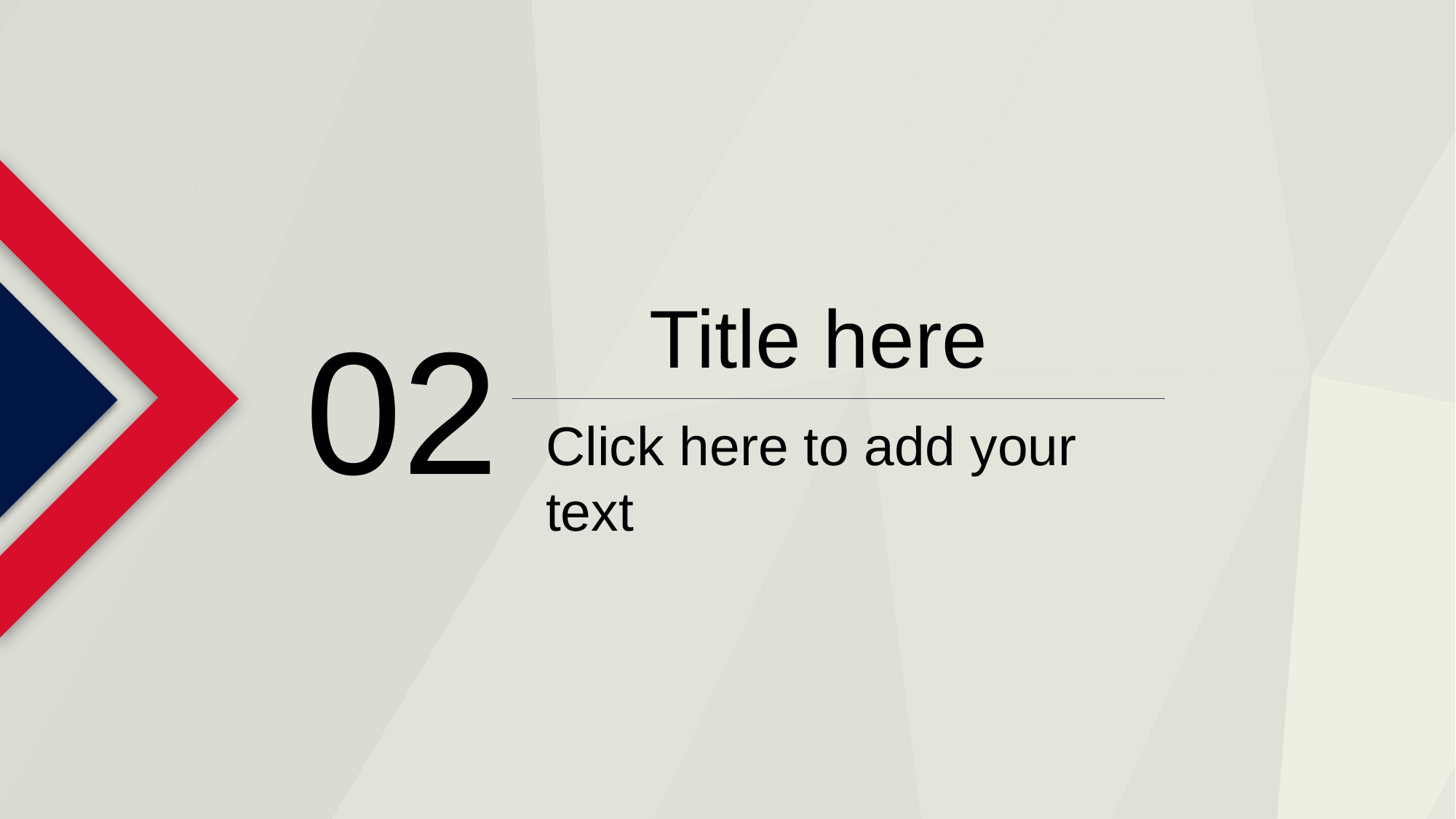

Title here
02
Click here to add your text